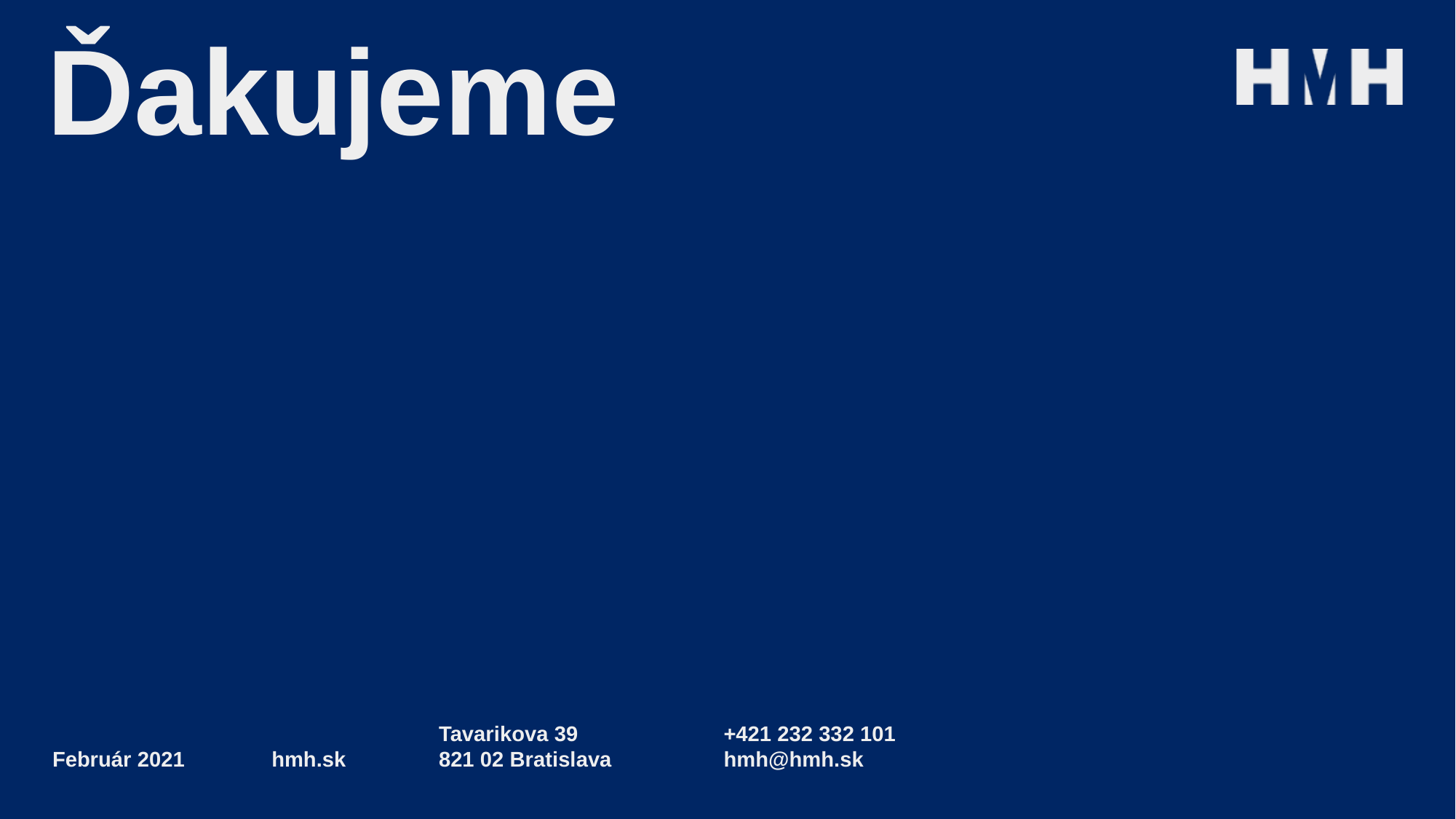

# Ďakujeme
Tavarikova 39
821 02 Bratislava
+421 232 332 101
hmh@hmh.sk
Február 2021
hmh.sk